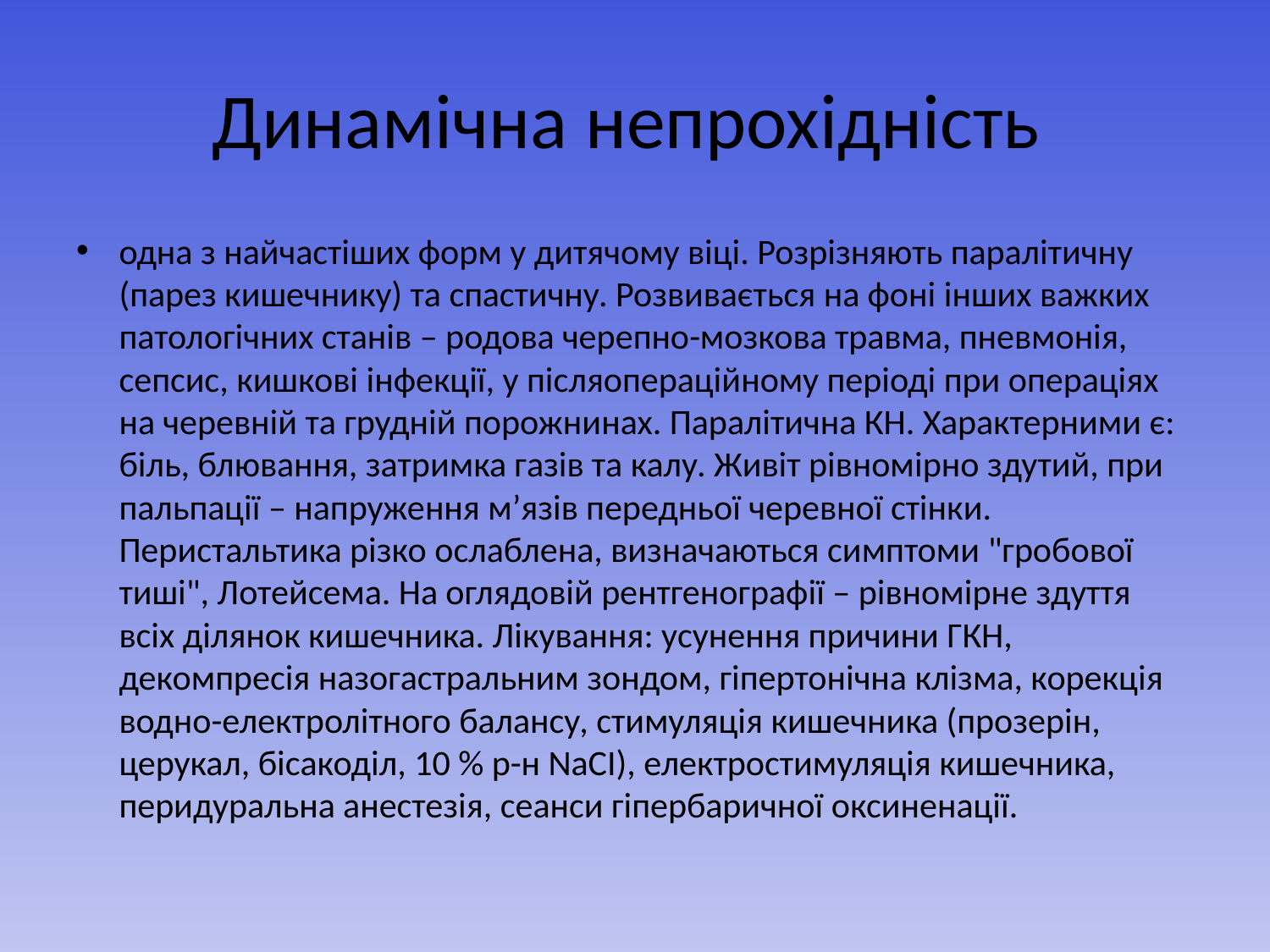

# Динамічна непрохідність
одна з найчастіших форм у дитячому віці. Розрізняють паралітичну (парез кишечнику) та спастичну. Розвивається на фоні інших важких патологічних станів – родова черепно-мозкова травма, пневмонія, сепсис, кишкові інфекції, у післяопераційному періоді при операціях на черевній та грудній порожнинах. Паралітична КН. Характерними є: біль, блювання, затримка газів та калу. Живіт рівномірно здутий, при пальпації – напруження м’язів передньої черевної стінки. Перистальтика різко ослаблена, визначаються симптоми "гробової тиші", Лотейсема. На оглядовій рентгенографії – рівномірне здуття всіх ділянок кишечника. Лікування: усунення причини ГКН, декомпресія назогастральним зондом, гіпертонічна клізма, корекція водно-електролітного балансу, стимуляція кишечника (прозерін, церукал, бісакоділ, 10 % р-н NaCI), електростимуляція кишечника, перидуральна анестезія, сеанси гіпербаричної оксиненації.